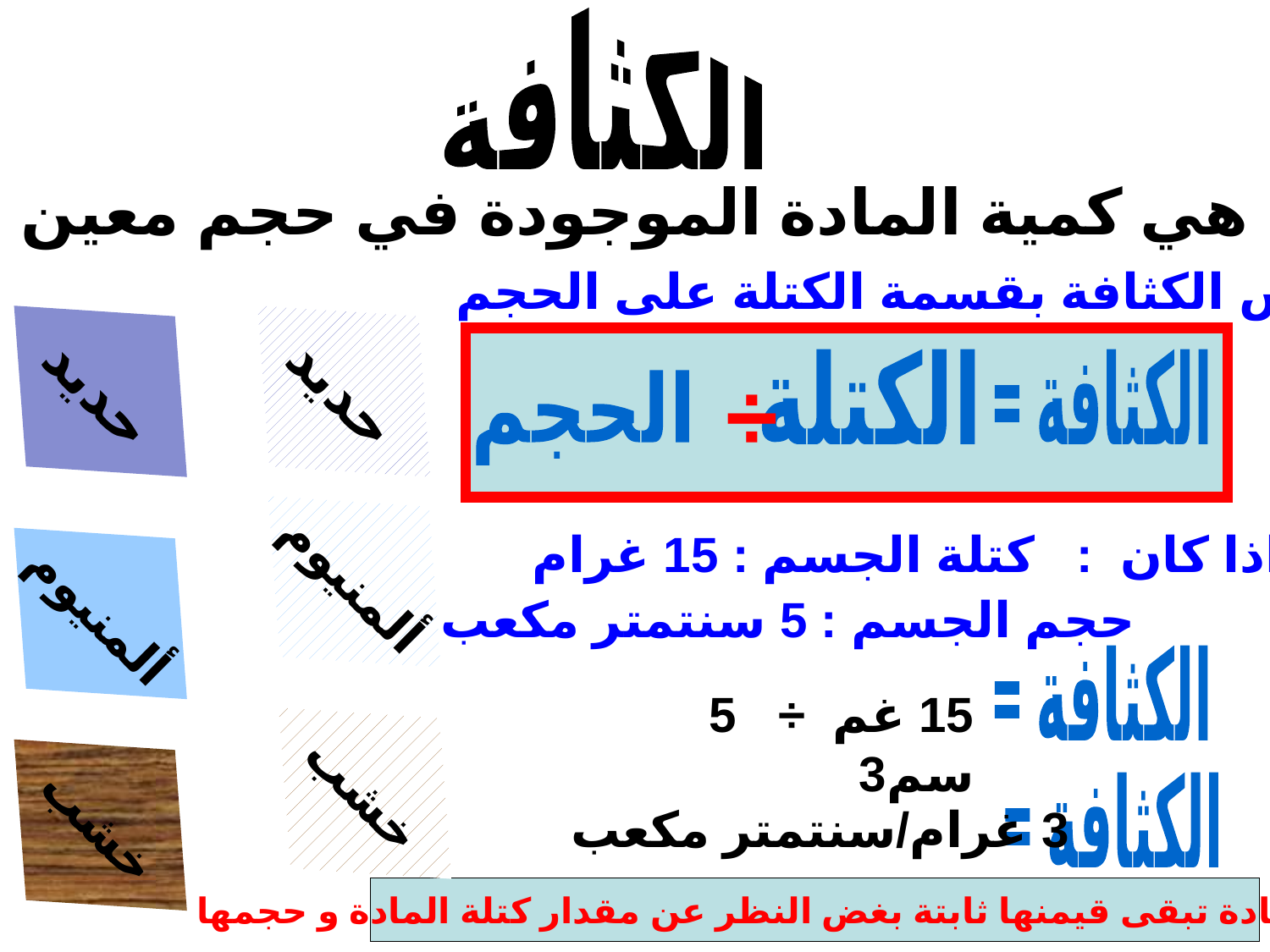

الكثافة
هي كمية المادة الموجودة في حجم معين
تقاس الكثافة بقسمة الكتلة على الحجم
حديد
حديد

÷
الكتلة
الكثافة =
الحجم
ألمنيوم
ألمنيوم
اذا كان  :   كتلة الجسم : 15 غرام
حجم الجسم : 5 سنتمتر مكعب
الكثافة =
15 غم  ÷   5 سم3
خشب
خشب
الكثافة =
3 غرام/سنتمتر مكعب
كثافة المادة تبقى قيمنها ثابتة بغض النظر عن مقدار كتلة المادة و حجمها